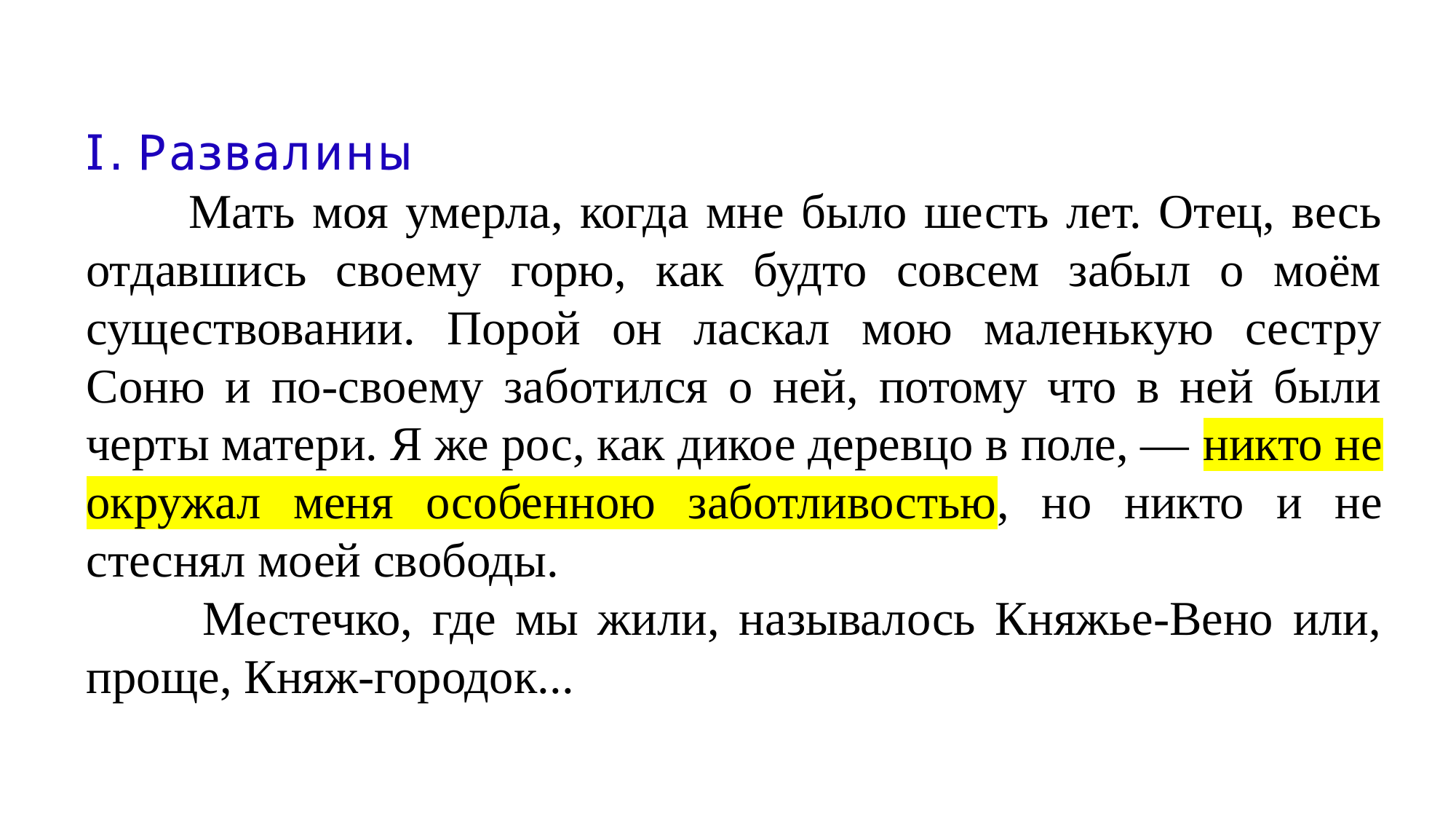

I. Развалины
      Мать моя умерла, когда мне было шесть лет. Отец, весь отдавшись своему горю, как будто совсем забыл о моём существовании. Порой он ласкал мою маленькую сестру Соню и по-своему заботился о ней, потому что в ней были черты матери. Я же рос, как дикое деревцо в поле, — никто не окружал меня особенною заботливостью, но никто и не стеснял моей свободы.
      Местечко, где мы жили, называлось Княжье-Вено или, проще, Княж-городок...